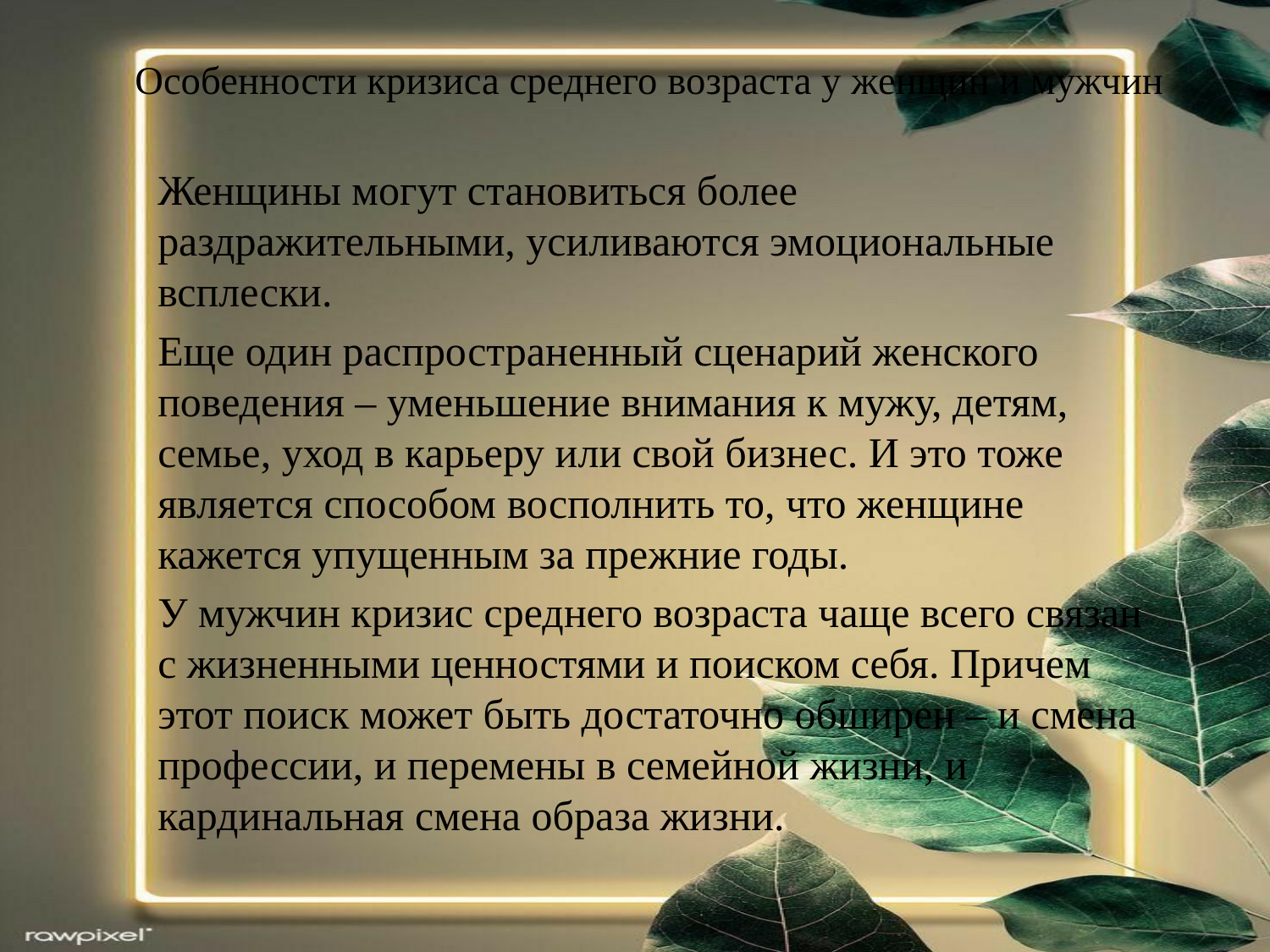

# Особенности кризиса среднего возраста у женщин и мужчин
Женщины могут становиться более раздражительными, усиливаются эмоциональные всплески.
Еще один распространенный сценарий женского поведения – уменьшение внимания к мужу, детям, семье, уход в карьеру или свой бизнес. И это тоже является способом восполнить то, что женщине кажется упущенным за прежние годы.
У мужчин кризис среднего возраста чаще всего связан с жизненными ценностями и поиском себя. Причем этот поиск может быть достаточно обширен – и смена профессии, и перемены в семейной жизни, и кардинальная смена образа жизни.